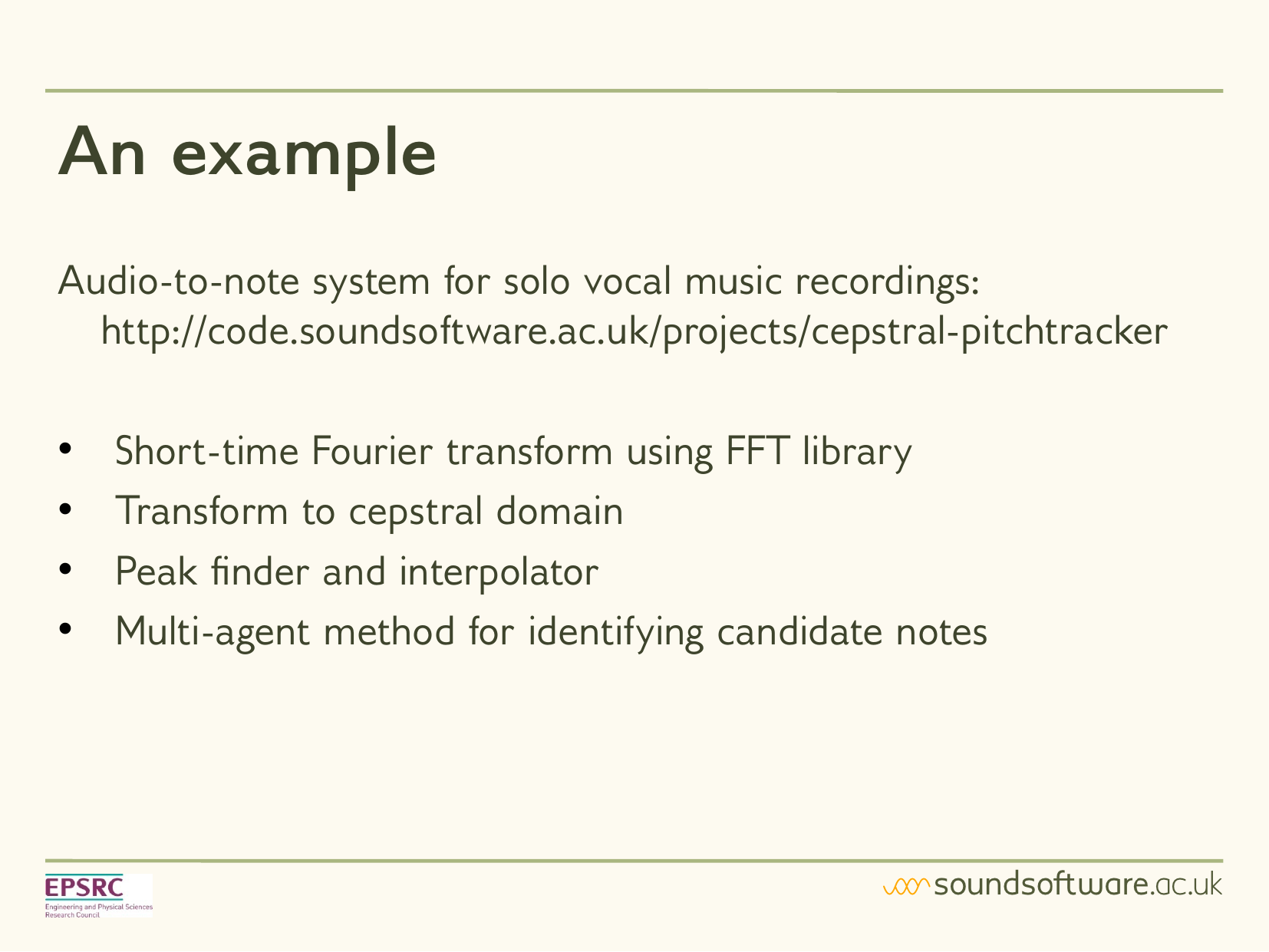

# An example
Audio-to-note system for solo vocal music recordings:
http://code.soundsoftware.ac.uk/projects/cepstral-pitchtracker

Short-time Fourier transform using FFT library
Transform to cepstral domain
Peak finder and interpolator
Multi-agent method for identifying candidate notes